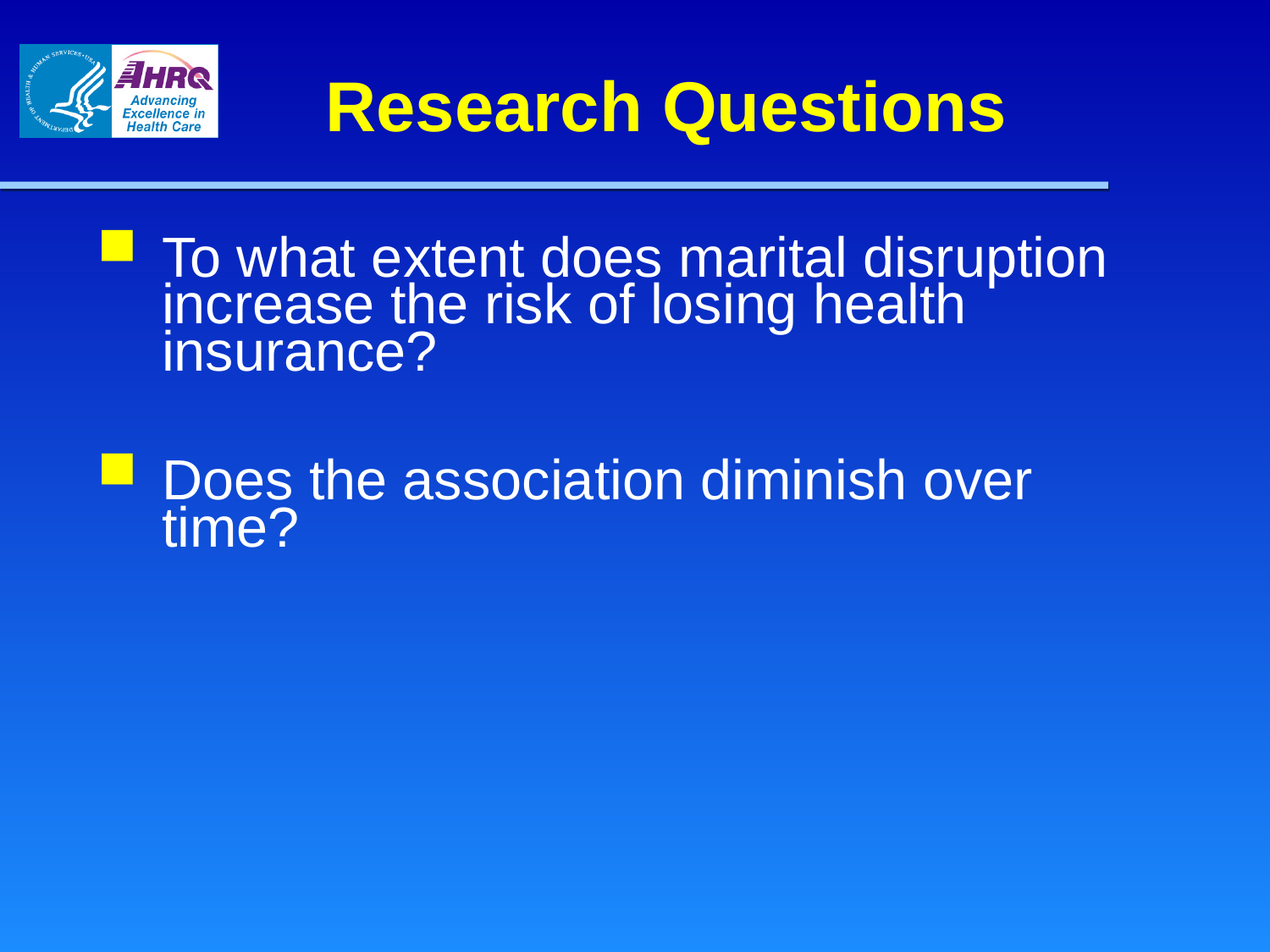

# Research Questions
To what extent does marital disruption increase the risk of losing health insurance?

Does the association diminish over time?